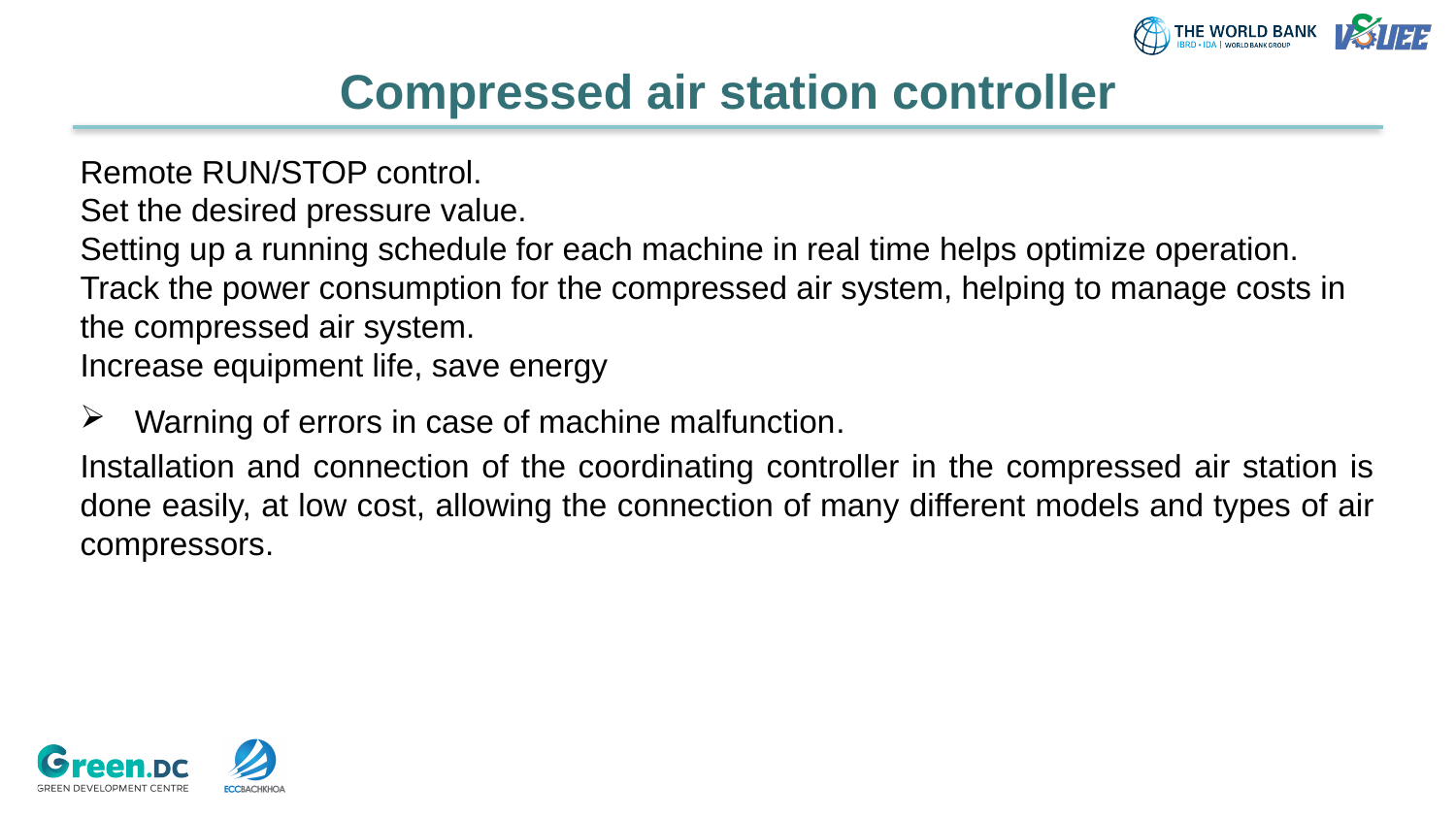

# Compressed air station controller
Remote RUN/STOP control.
Set the desired pressure value.
Setting up a running schedule for each machine in real time helps optimize operation.
Track the power consumption for the compressed air system, helping to manage costs in the compressed air system.
Increase equipment life, save energy
Warning of errors in case of machine malfunction.
Installation and connection of the coordinating controller in the compressed air station is done easily, at low cost, allowing the connection of many different models and types of air compressors.